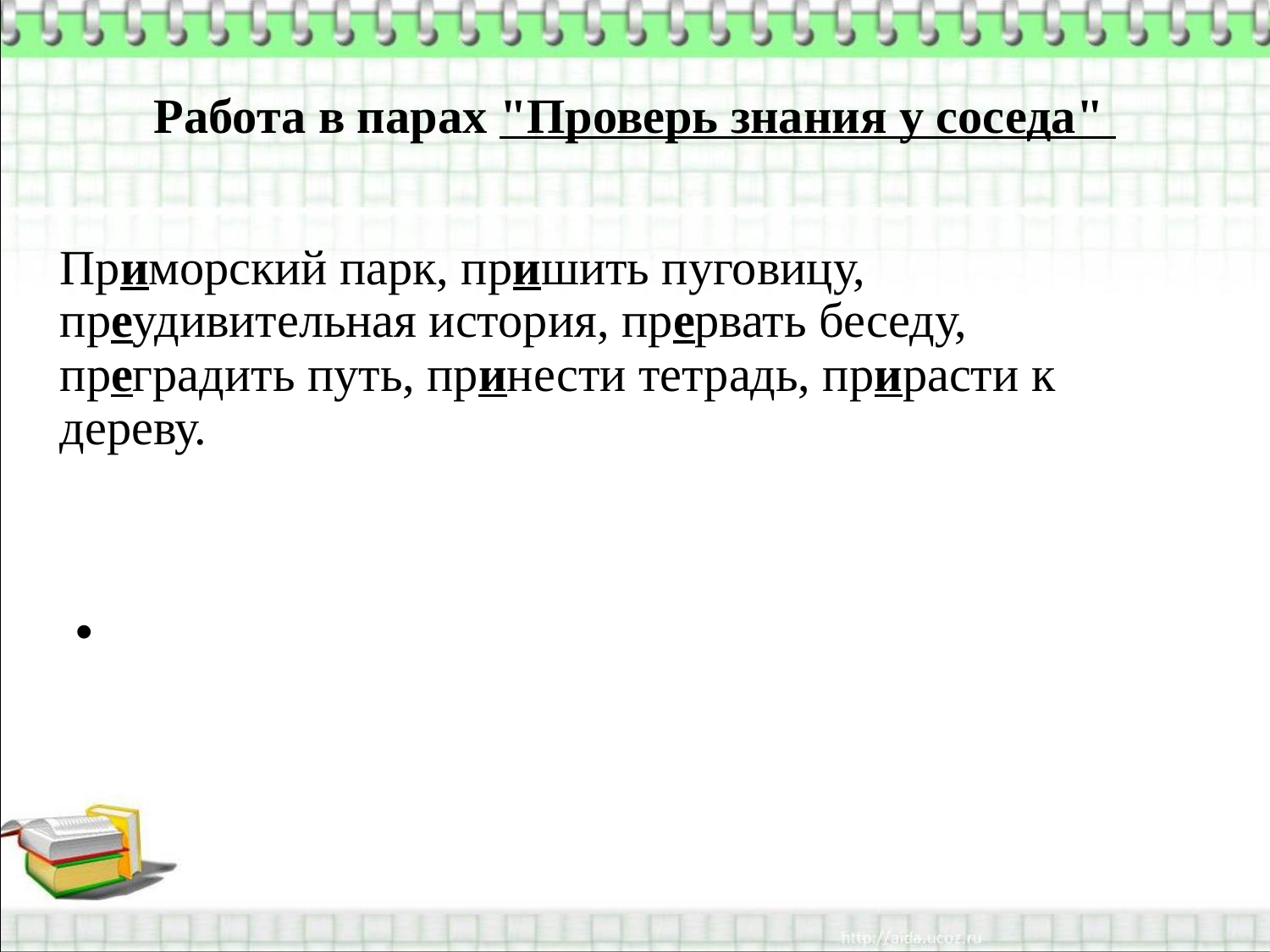

Работа в парах "Проверь знания у соседа"

Приморский парк, пришить пуговицу, преудивительная история, прервать беседу, преградить путь, принести тетрадь, прирасти к дереву.

#